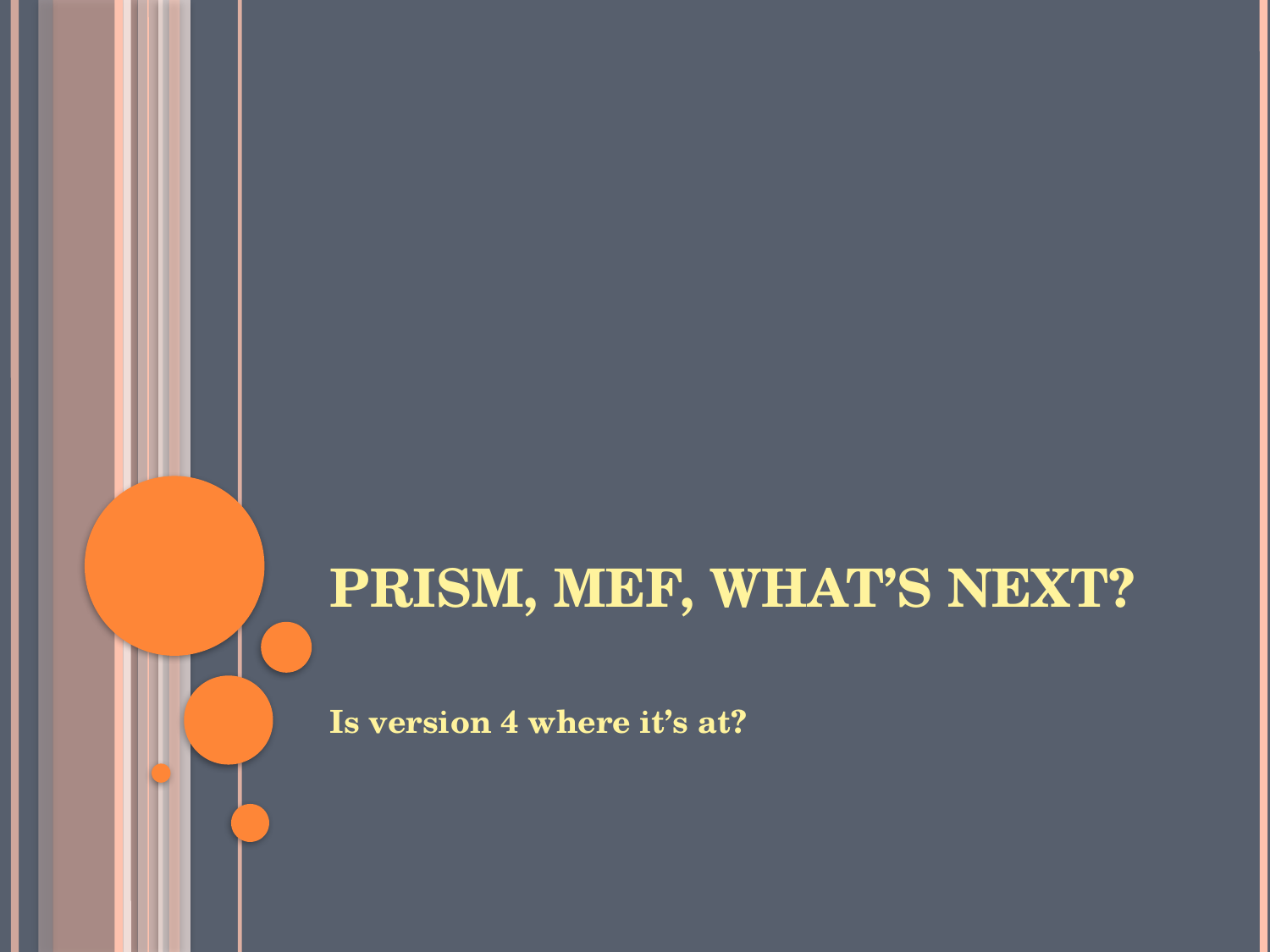

# Prism, MEF, What’s Next?
Is version 4 where it’s at?